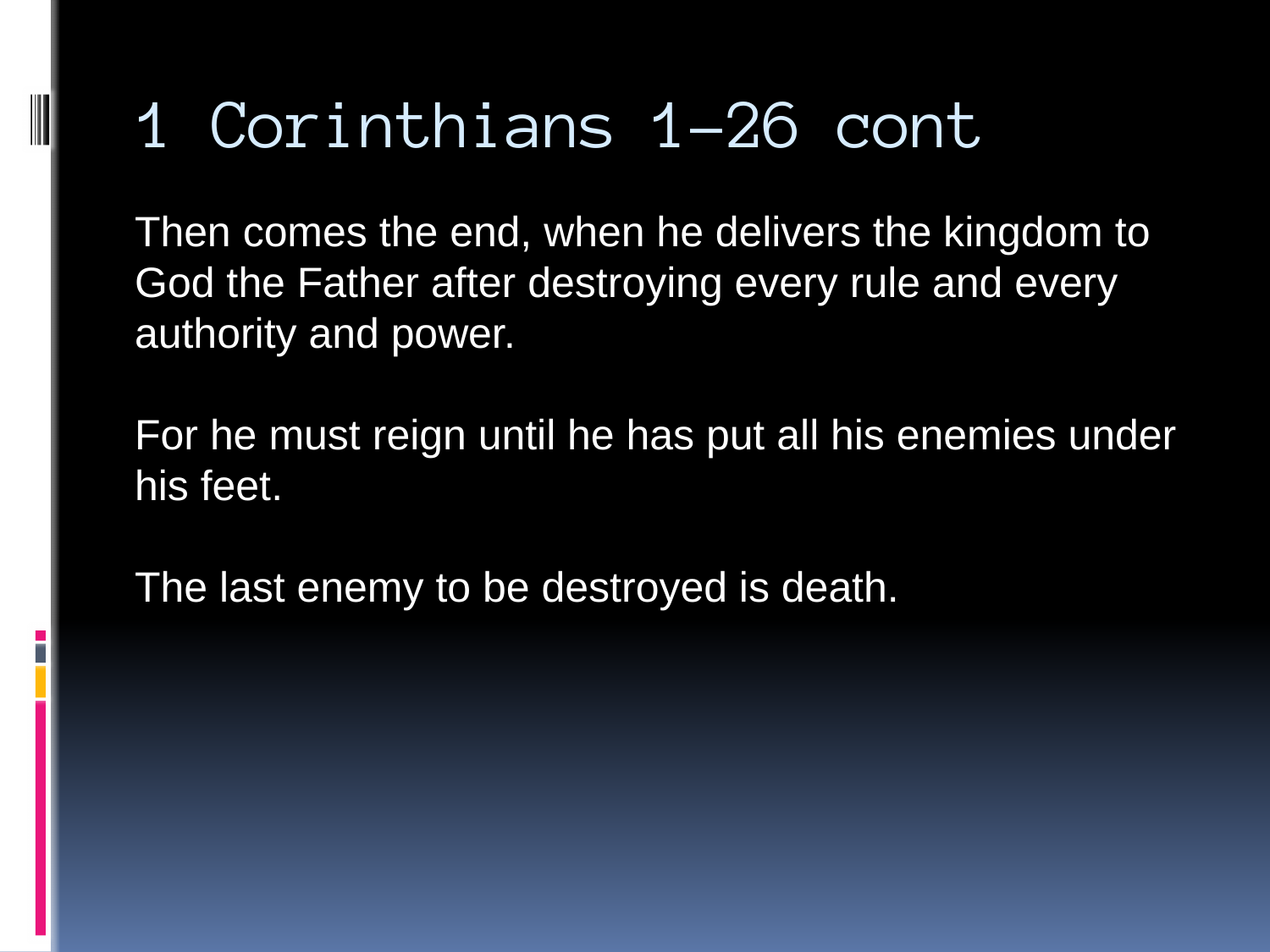

# 1 Corinthians 1-26 cont
Then comes the end, when he delivers the kingdom to God the Father after destroying every rule and every authority and power.

For he must reign until he has put all his enemies under his feet.
The last enemy to be destroyed is death.